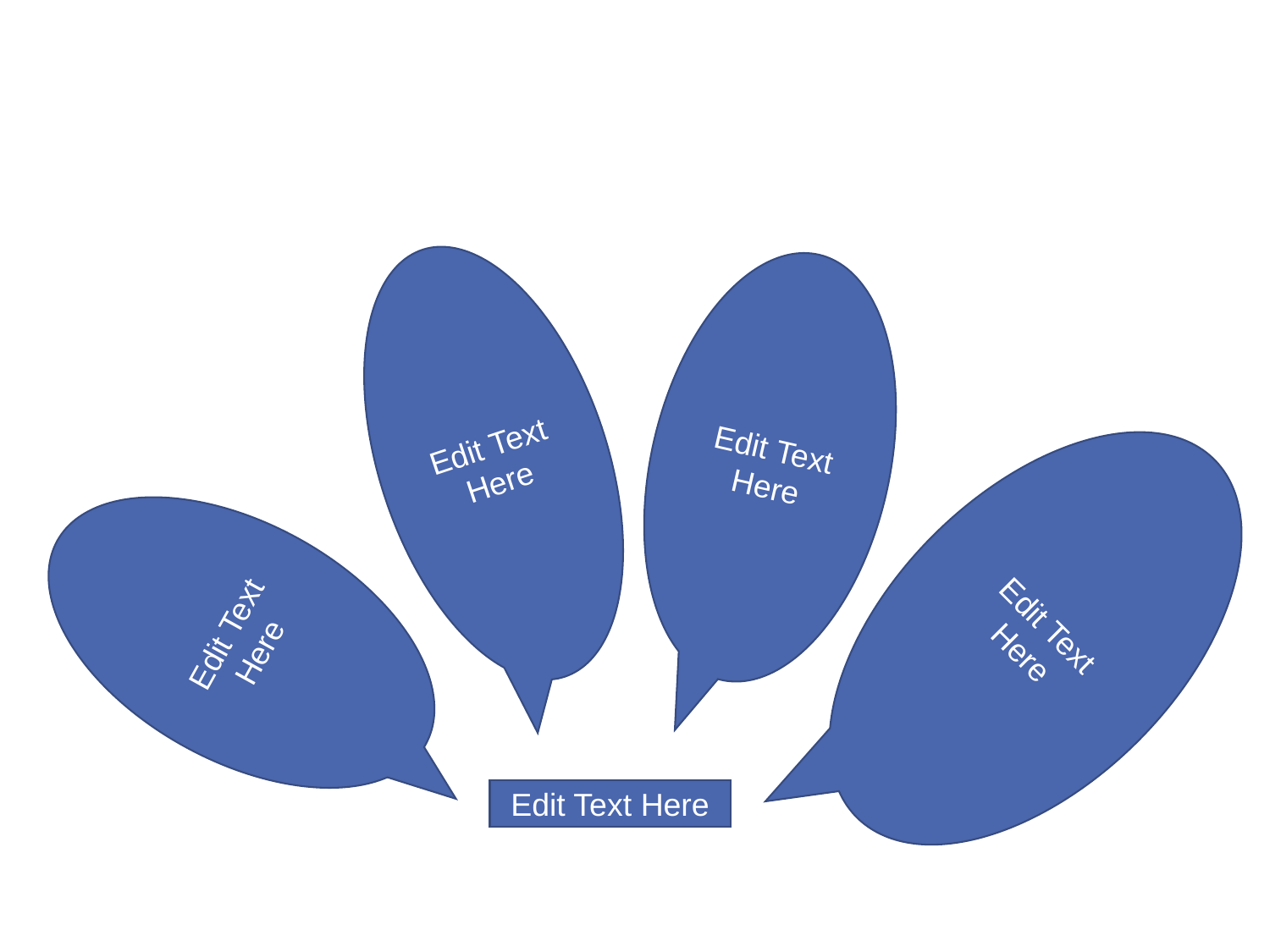

#
Edit Text Here
Edit Text Here

Edit Text Here
Edit Text Here
Edit Text Here